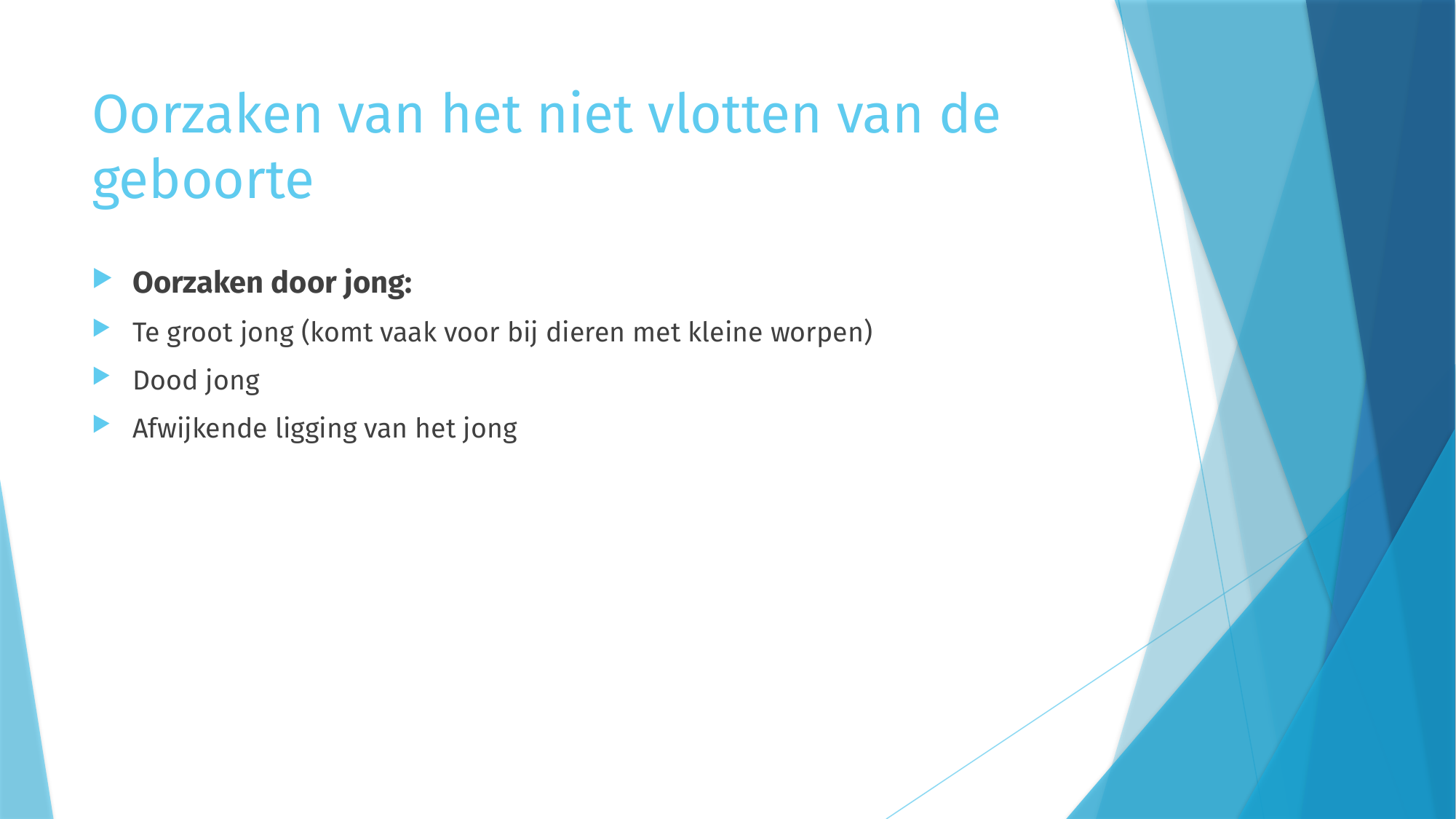

# Oorzaken van het niet vlotten van de geboorte
Oorzaken door jong:
Te groot jong (komt vaak voor bij dieren met kleine worpen)
Dood jong
Afwijkende ligging van het jong